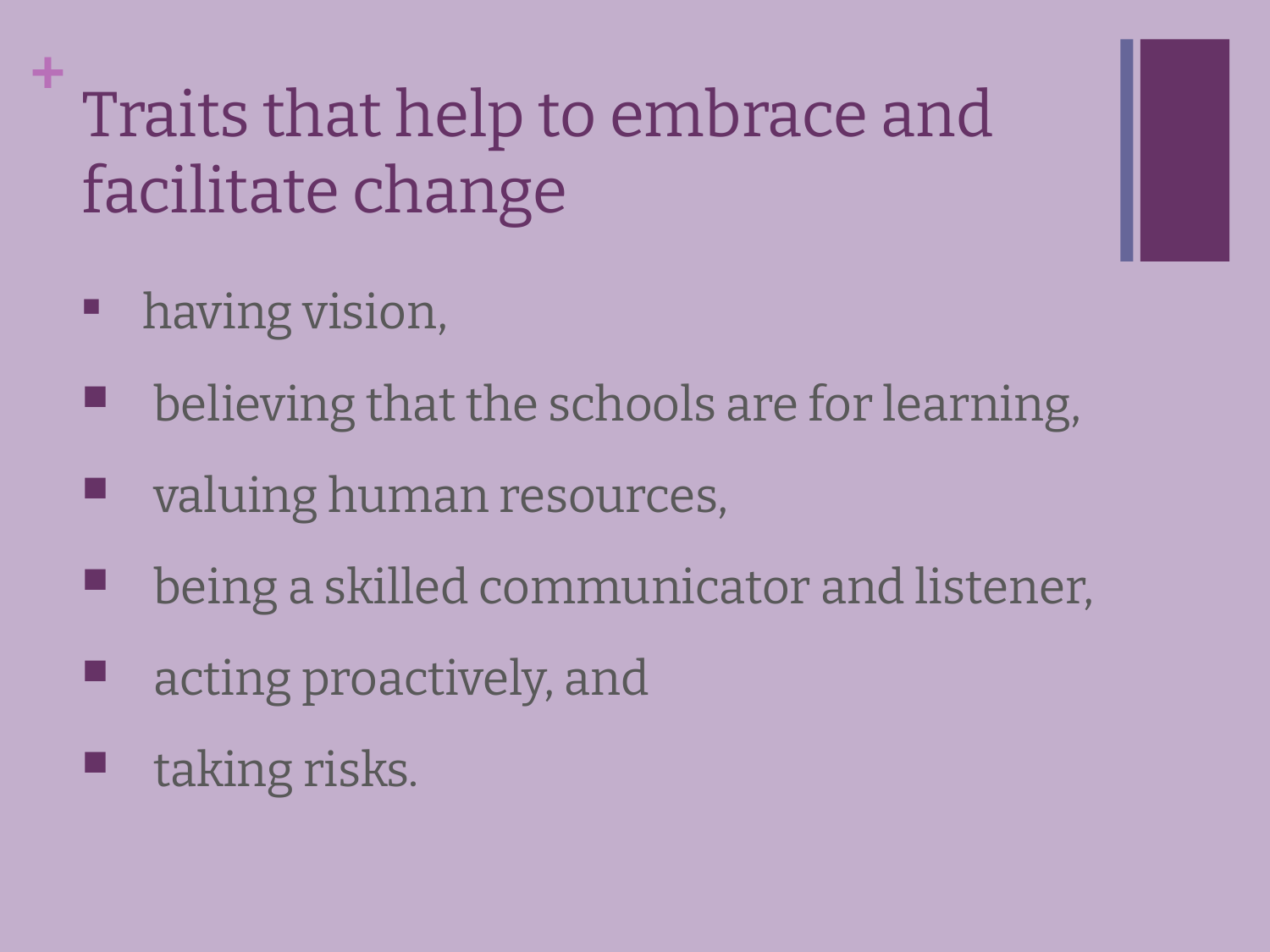

# Traits that help to embrace and facilitate change
    having vision,
    believing that the schools are for learning,
    valuing human resources,
    being a skilled communicator and listener,
    acting proactively, and
    taking risks.